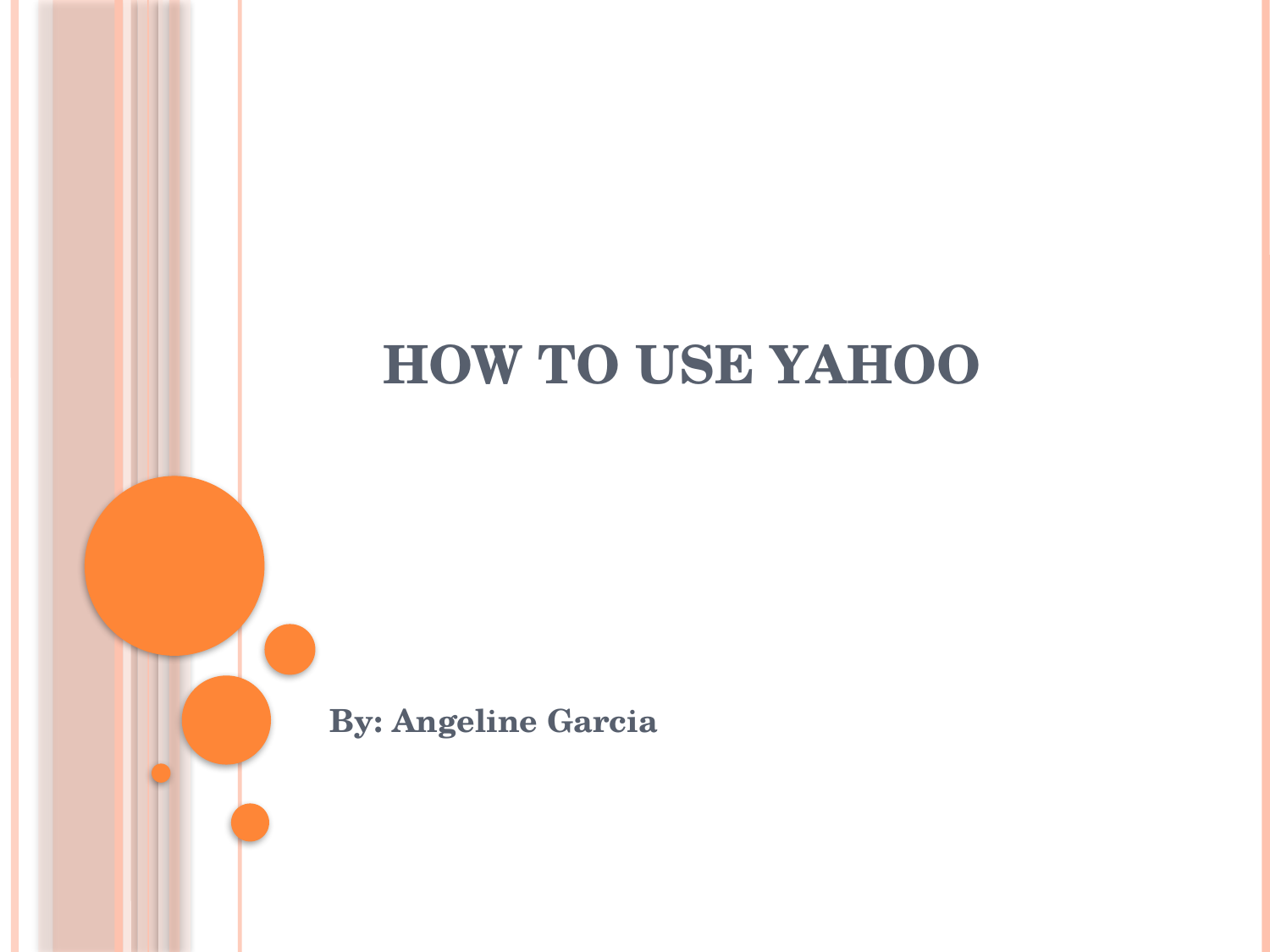

# How to Use Yahoo
By: Angeline Garcia